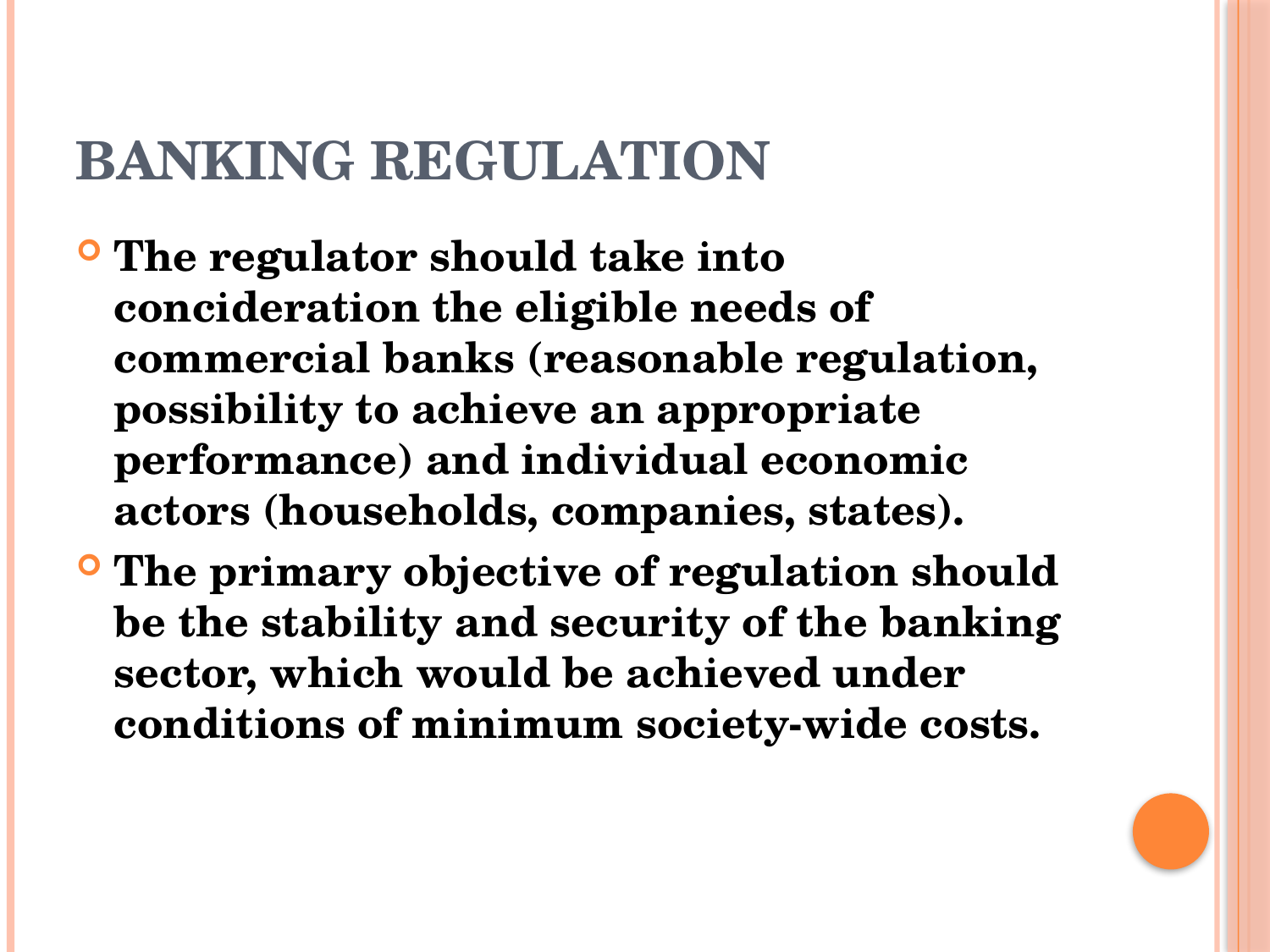

# Banking regulation
The regulator should take into concideration the eligible needs of commercial banks (reasonable regulation, possibility to achieve an appropriate performance) and individual economic actors (households, companies, states).
The primary objective of regulation should be the stability and security of the banking sector, which would be achieved under conditions of minimum society-wide costs.